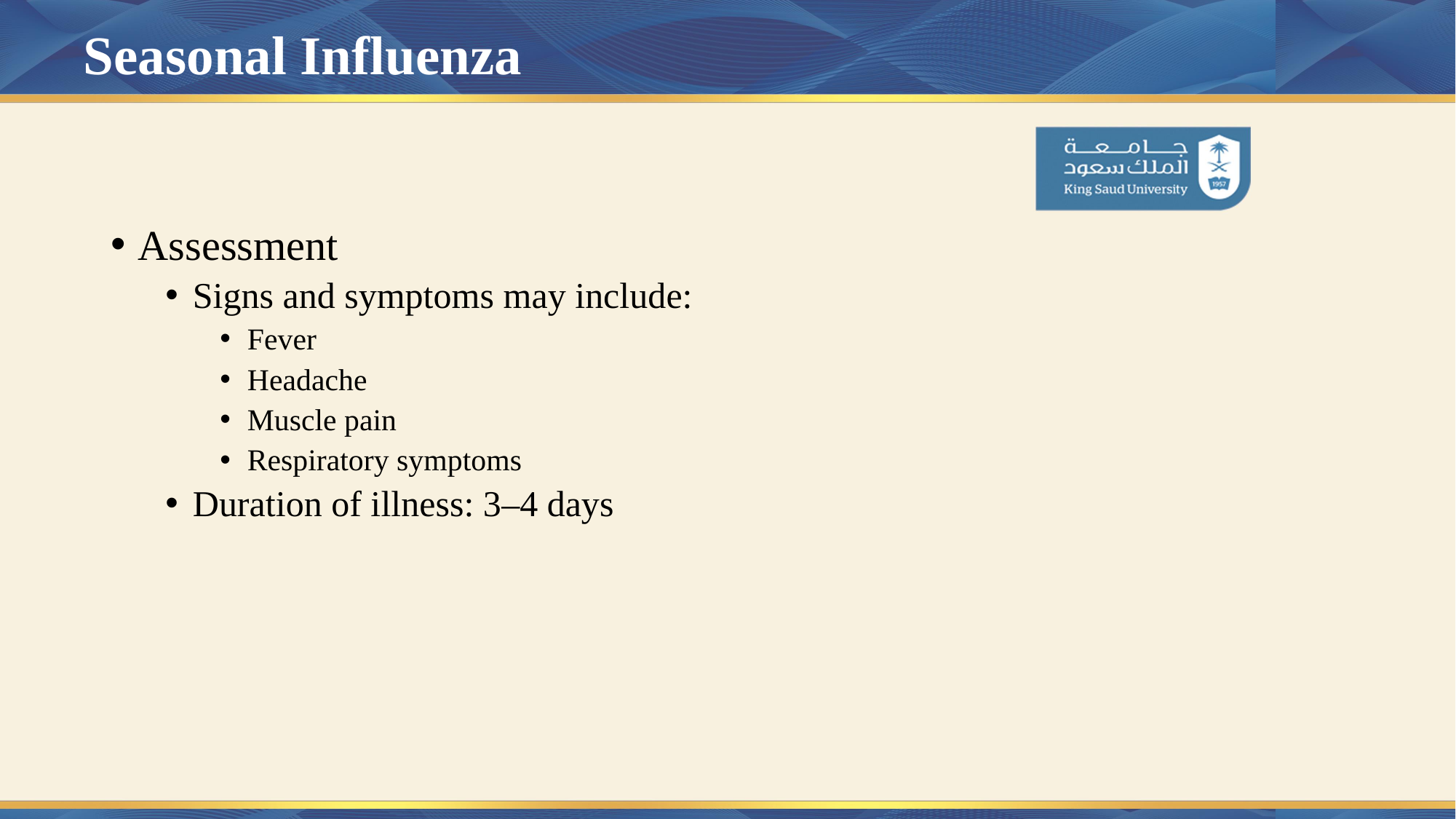

# Seasonal Influenza
Assessment
Signs and symptoms may include:
Fever
Headache
Muscle pain
Respiratory symptoms
Duration of illness: 3–4 days